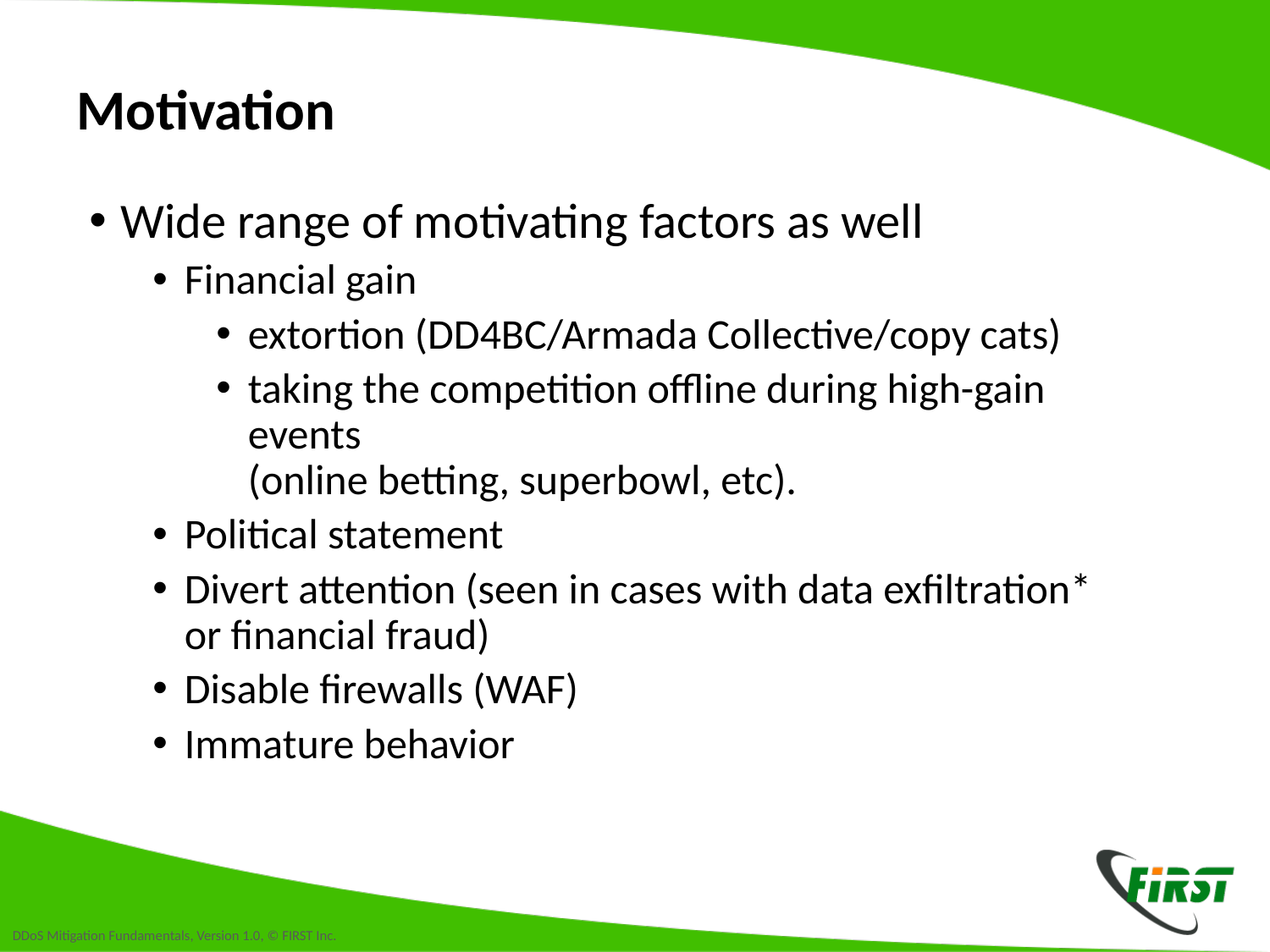

# Motivation
Wide range of motivating factors as well
Financial gain
extortion (DD4BC/Armada Collective/copy cats)
taking the competition offline during high-gain events
(online betting, superbowl, etc).
Political statement
Divert attention (seen in cases with data exfiltration* or financial fraud)
Disable firewalls (WAF)
Immature behavior